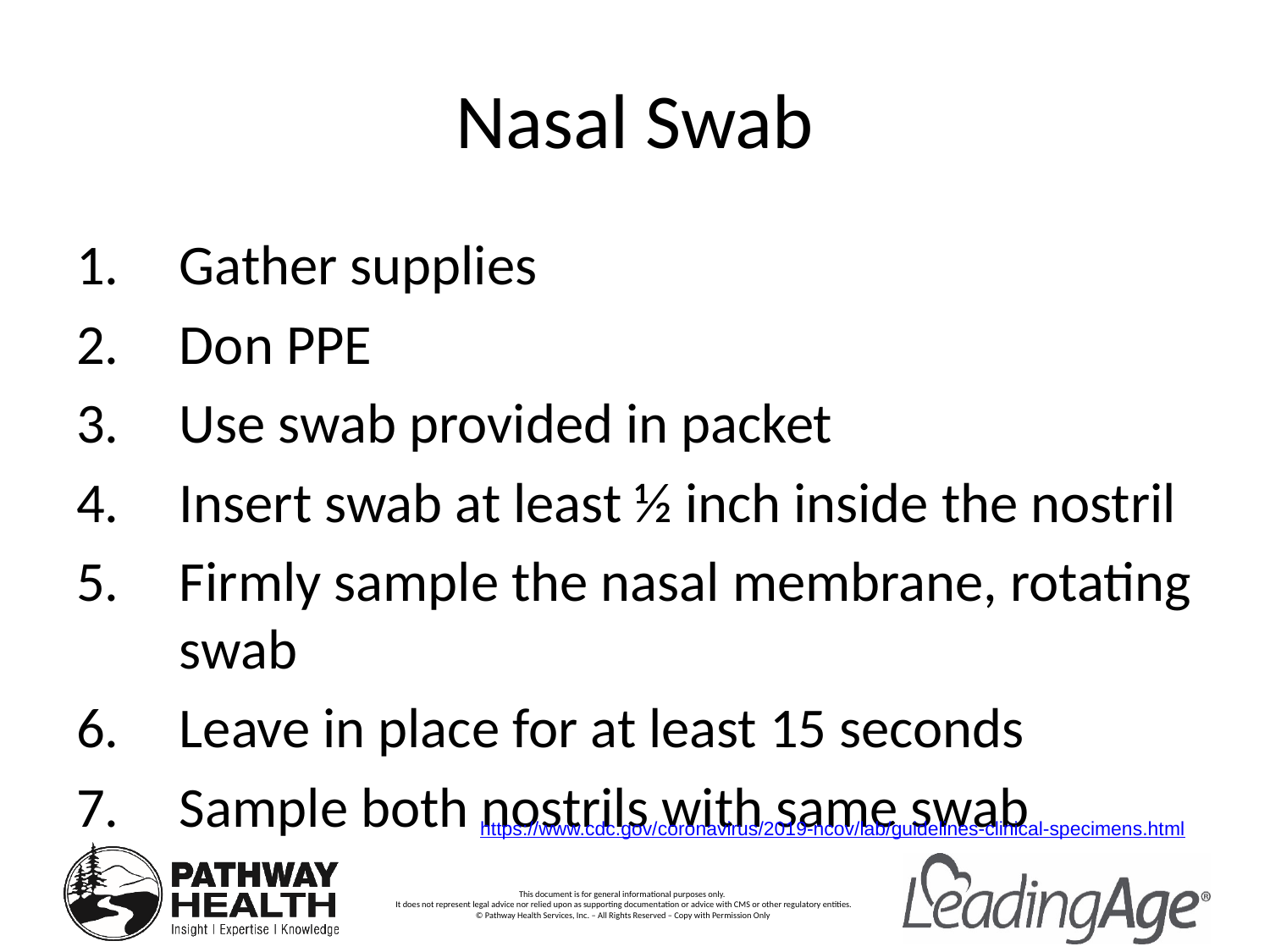

# Nasal Swab
Gather supplies
Don PPE
Use swab provided in packet
Insert swab at least ½ inch inside the nostril
Firmly sample the nasal membrane, rotating swab
Leave in place for at least 15 seconds
Sample both nostrils with same swab

 https://www.cdc.gov/coronavirus/2019-ncov/lab/guidelines-clinical-specimens.html